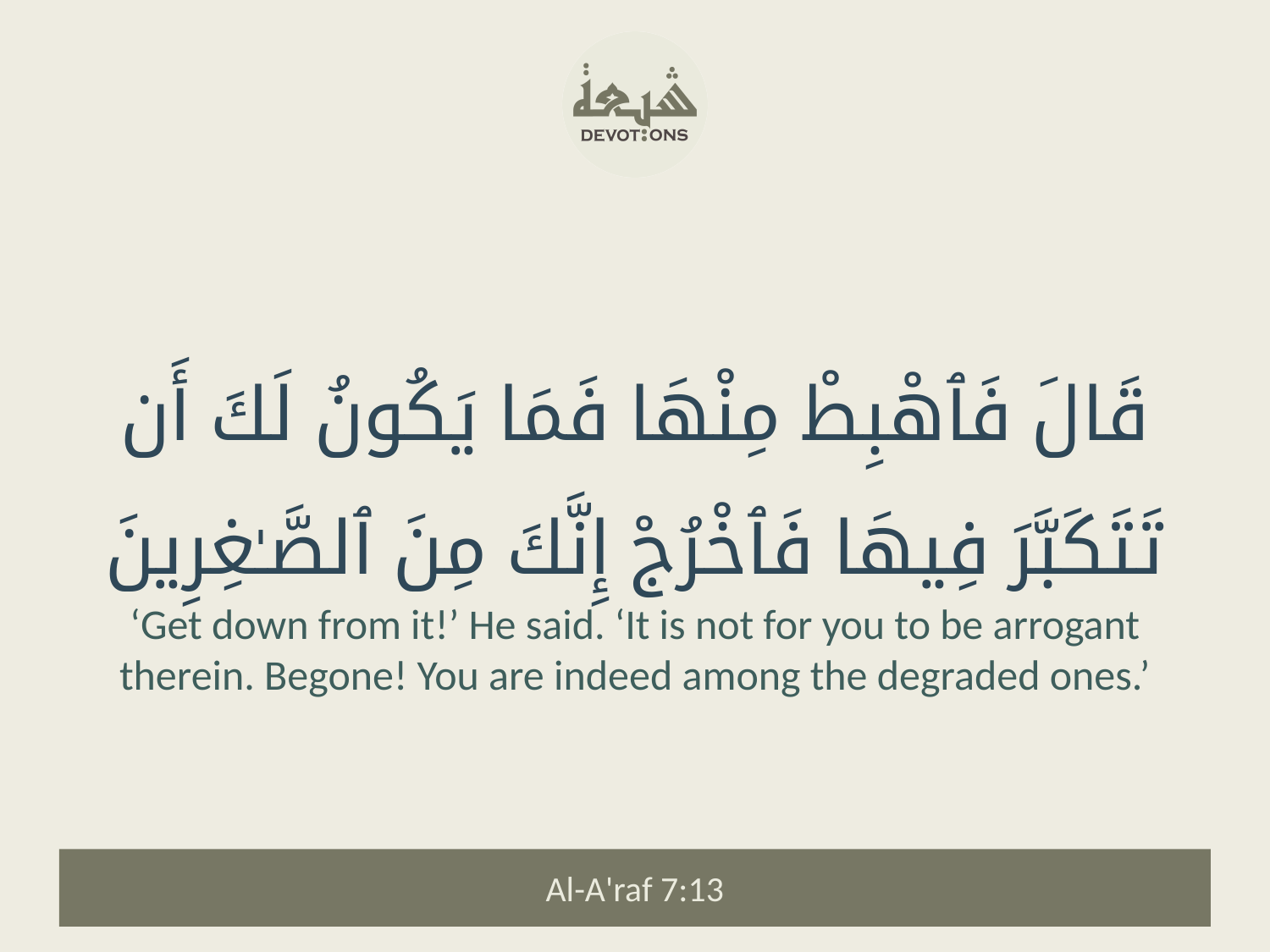

قَالَ فَٱهْبِطْ مِنْهَا فَمَا يَكُونُ لَكَ أَن تَتَكَبَّرَ فِيهَا فَٱخْرُجْ إِنَّكَ مِنَ ٱلصَّـٰغِرِينَ
‘Get down from it!’ He said. ‘It is not for you to be arrogant therein. Begone! You are indeed among the degraded ones.’
Al-A'raf 7:13